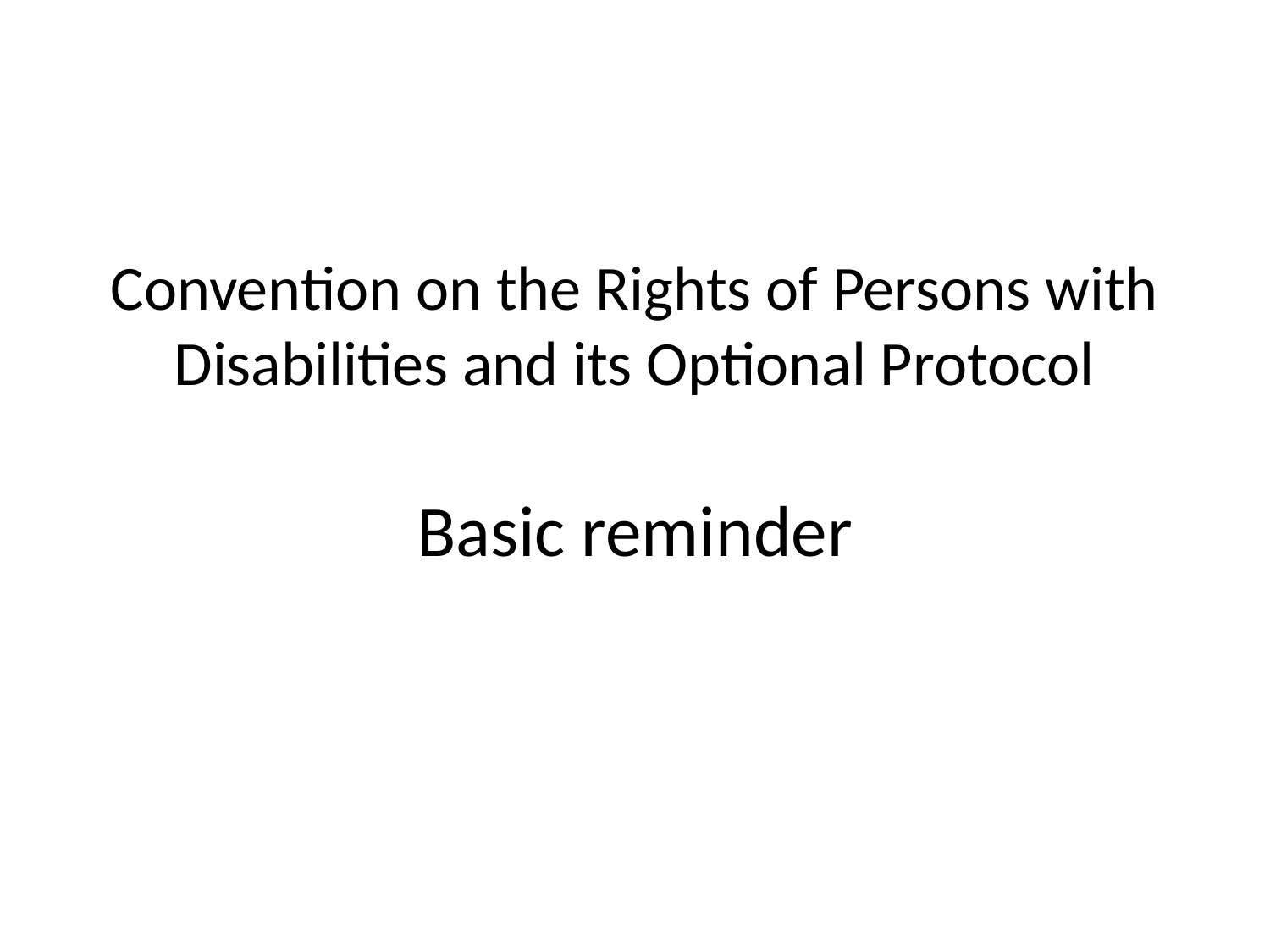

# Convention on the Rights of Persons with Disabilities and its Optional Protocol Basic reminder